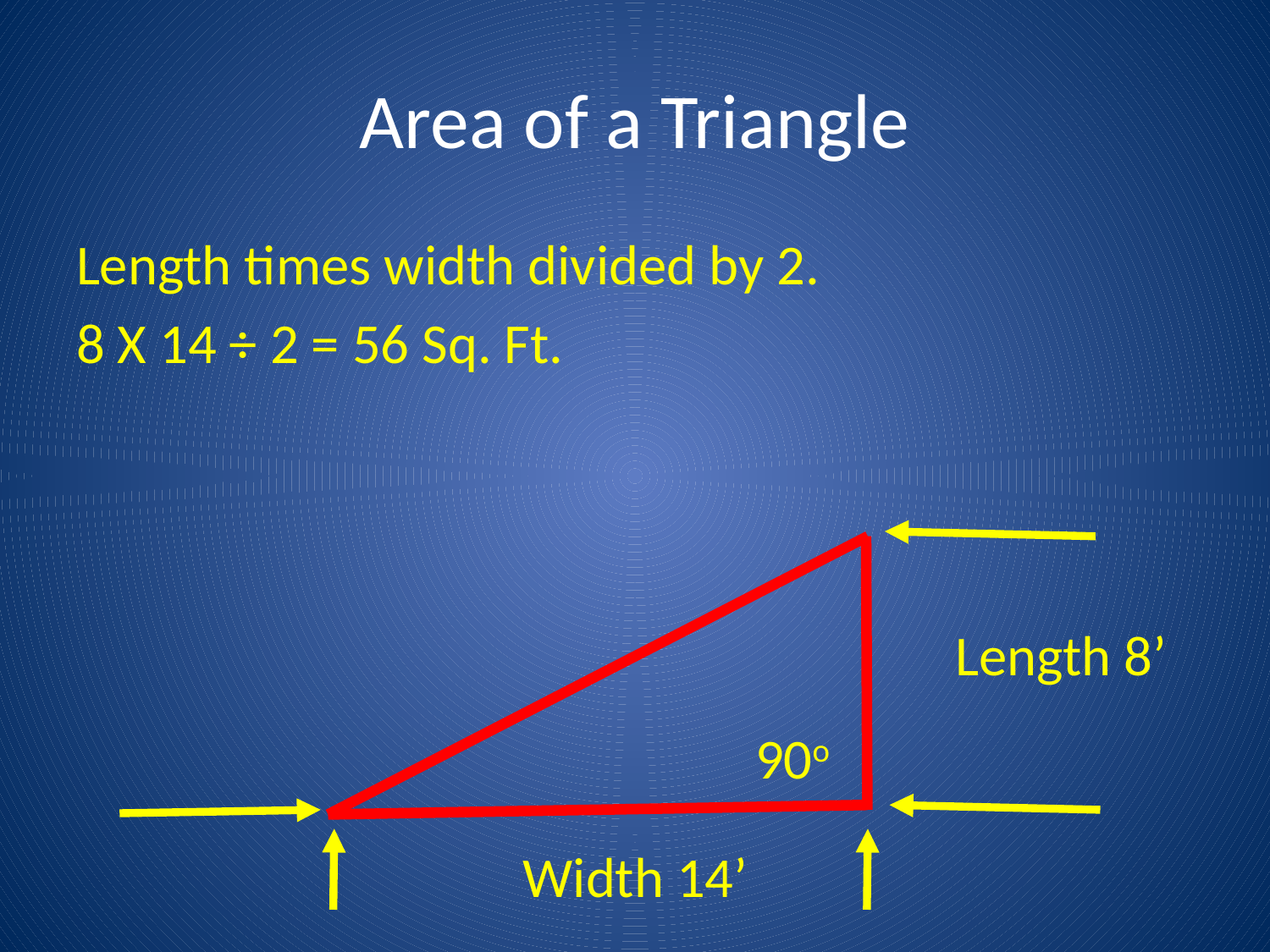

# Area of a Triangle
Length times width divided by 2.
8 X 14 ÷ 2 = 56 Sq. Ft.
Length 8’
90o
Width 14’